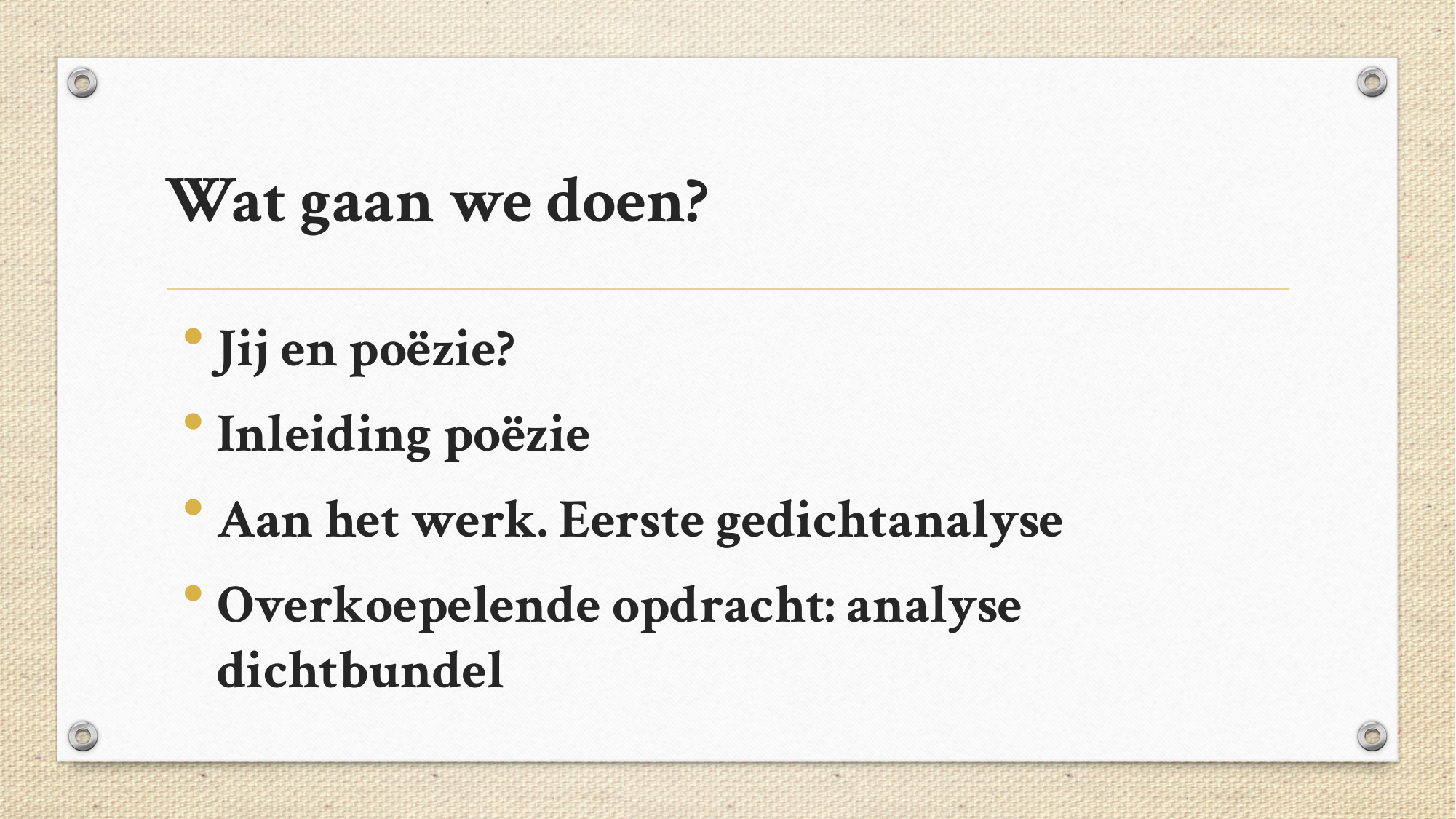

Wat gaan we doen?
Jij en poëzie?
Inleiding poëzie
Aan het werk. Eerste gedichtanalyse
Overkoepelende opdracht: analyse dichtbundel